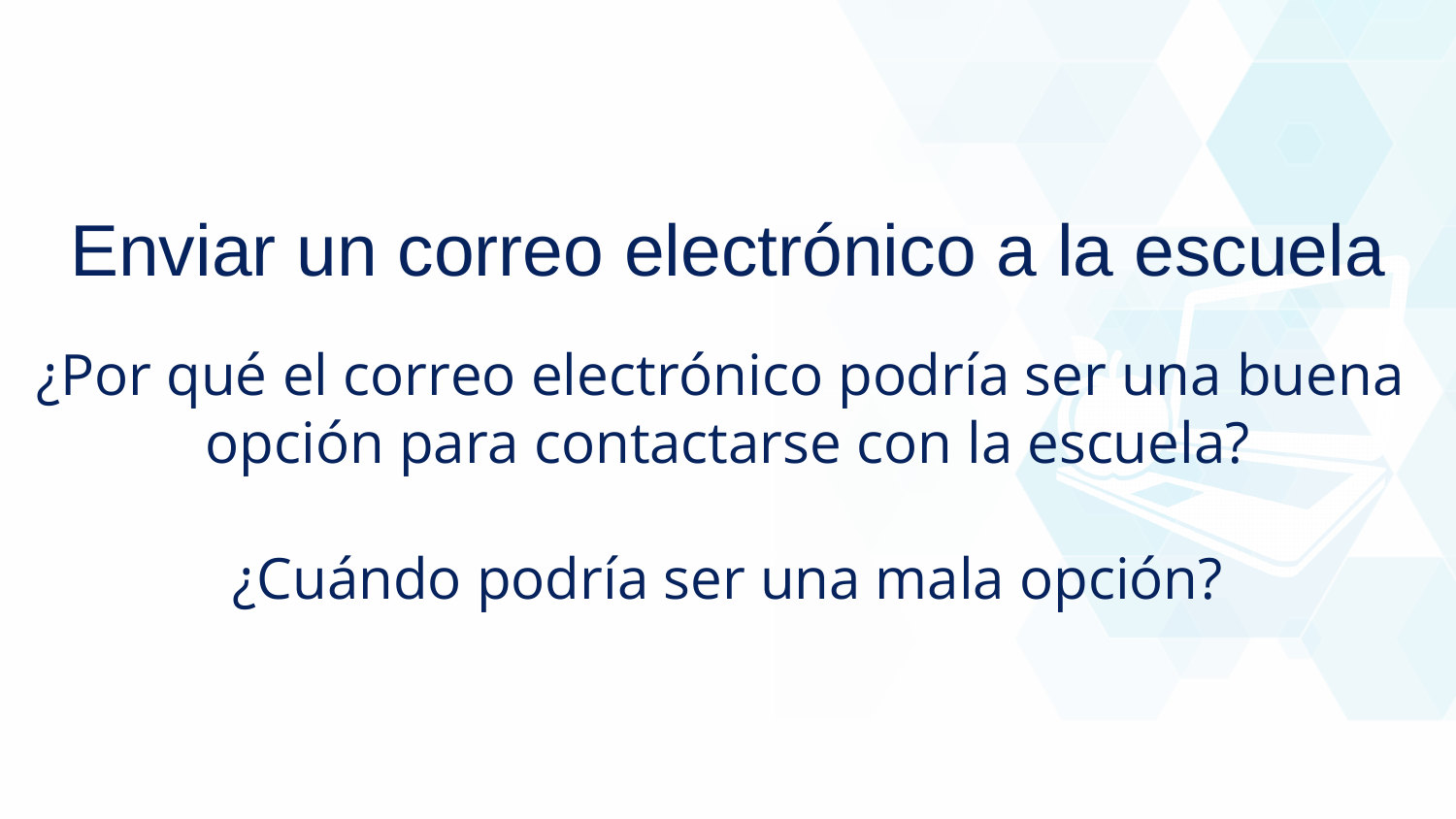

Enviar un correo electrónico a la escuela
¿Por qué el correo electrónico podría ser una buena
opción para contactarse con la escuela?

¿Cuándo podría ser una mala opción?